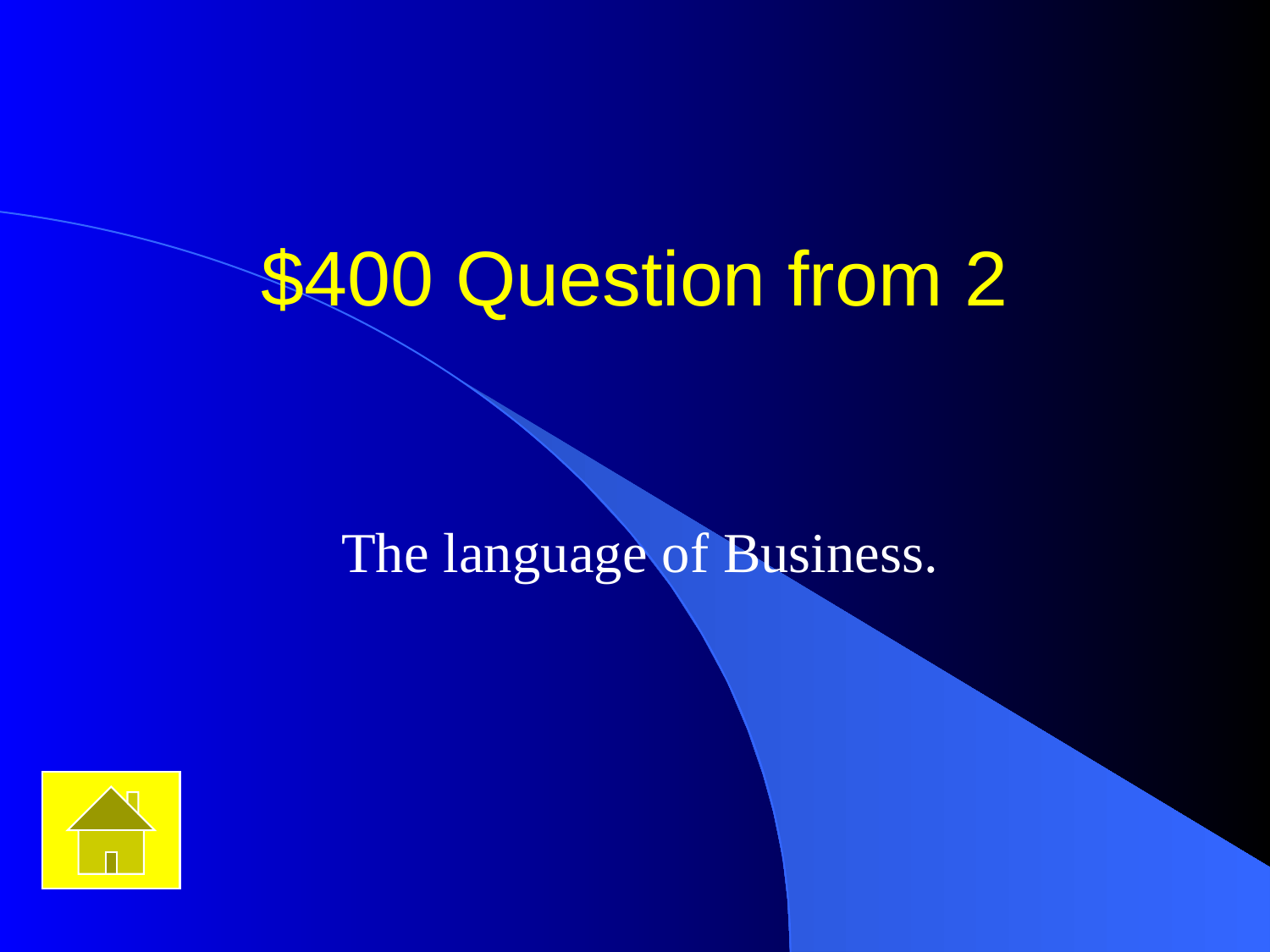

# $400 Question from 2
The language of Business.